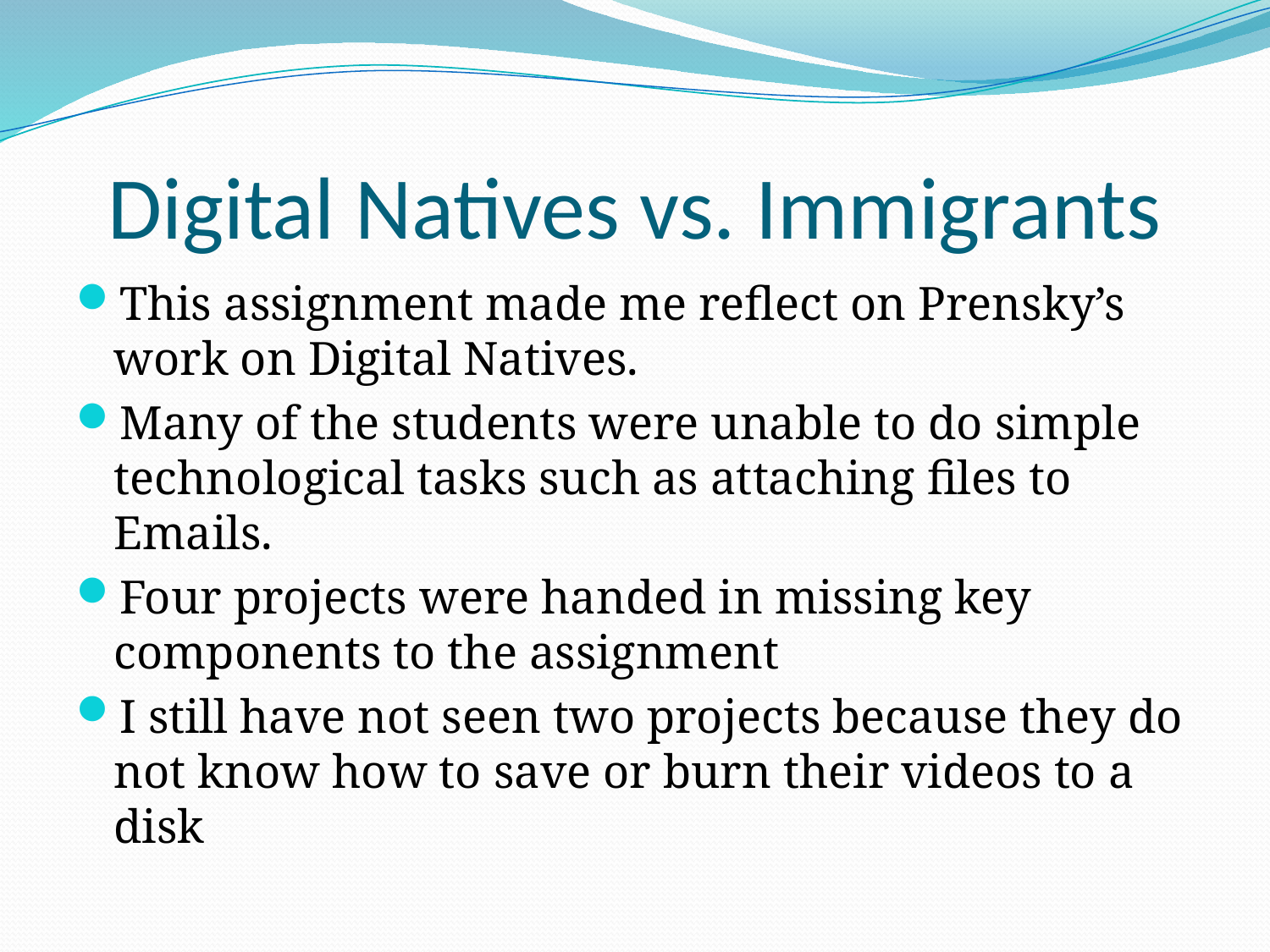

# Digital Natives vs. Immigrants
This assignment made me reflect on Prensky’s work on Digital Natives.
Many of the students were unable to do simple technological tasks such as attaching files to Emails.
Four projects were handed in missing key components to the assignment
I still have not seen two projects because they do not know how to save or burn their videos to a disk